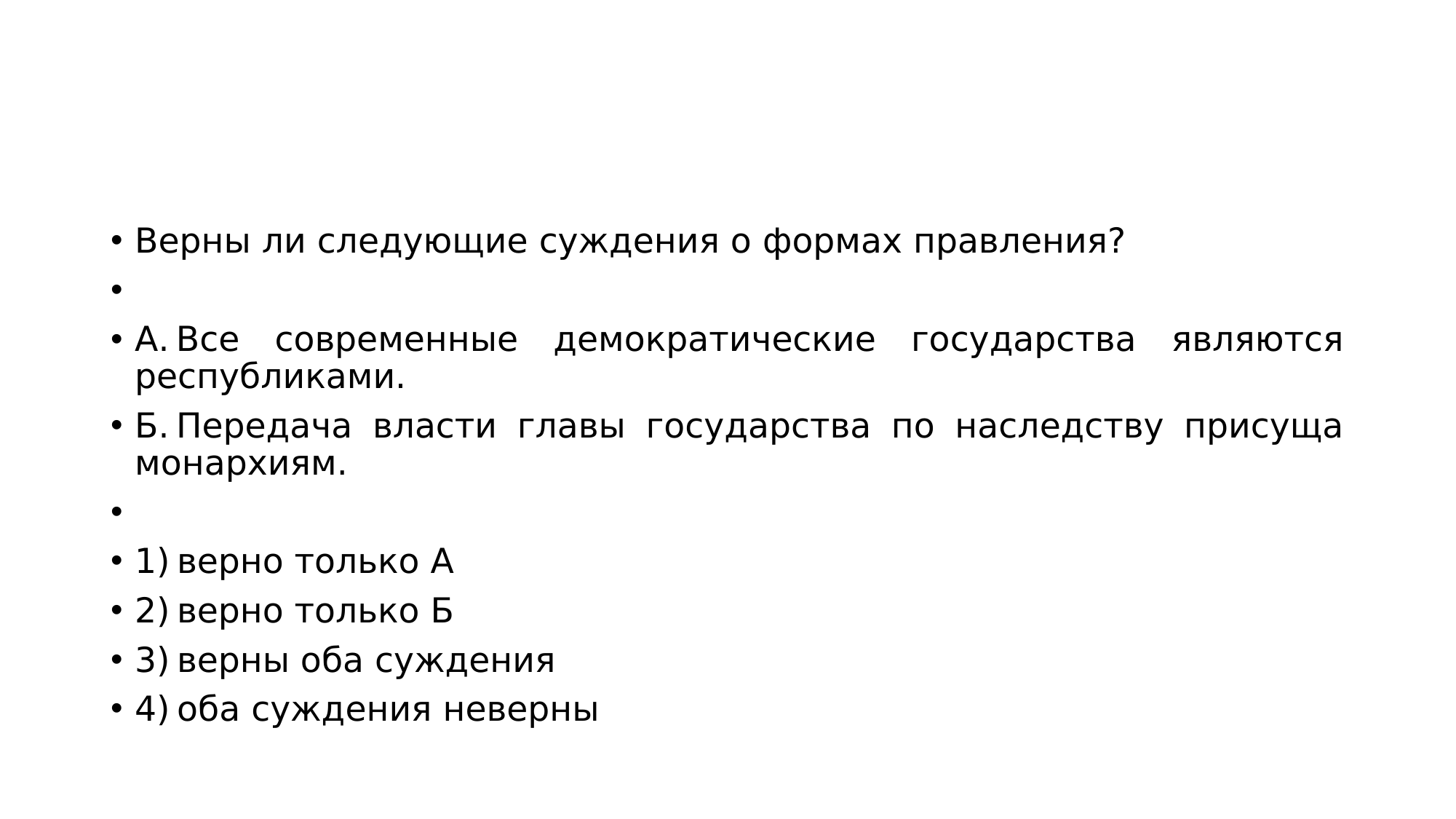

#
Верны ли следующие суждения о формах правления?

А. Все современные демократические государства являются республиками.
Б. Передача власти главы государства по наследству присуща монархиям.

1) верно только А
2) верно только Б
3) верны оба суждения
4) оба суждения неверны